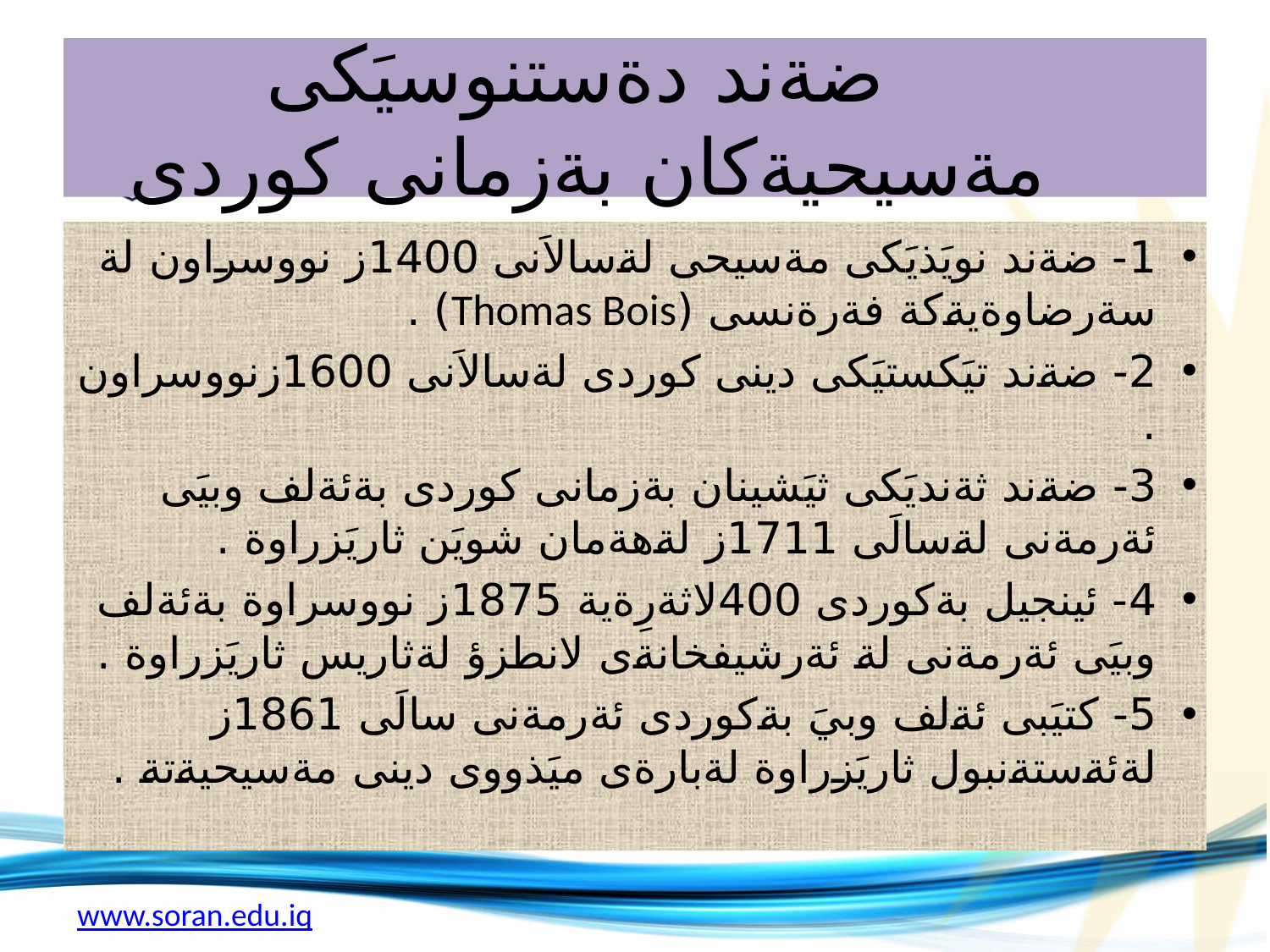

# ضةند دةستنوسيَكى مةسيحيةكان بةزمانى كوردى
1- ضةند نويَذيَكى مةسيحى لةسالاَنى 1400ز نووسراون لة سةرضاوةيةكة فةرةنسى (Thomas Bois) .
2- ضةند تيَكستيَكى دينى كوردى لةسالاَنى 1600زنووسراون .
3- ضةند ثةنديَكى ثيَشينان بةزمانى كوردى بةئةلف وبيَى ئةرمةنى لةسالَى 1711ز لةهةمان شويَن ثاريَزراوة .
4- ئينجيل بةكوردى 400لاثةرِةية 1875ز نووسراوة بةئةلف وبيَى ئةرمةنى لة ئةرشيفخانةى لانطزؤ لةثاريس ثاريَزراوة .
5- كتيَبى ئةلف وبيَ بةكوردى ئةرمةنى سالَى 1861ز لةئةستةنبول ثاريَزراوة لةبارةى ميَذووى دينى مةسيحيةتة .